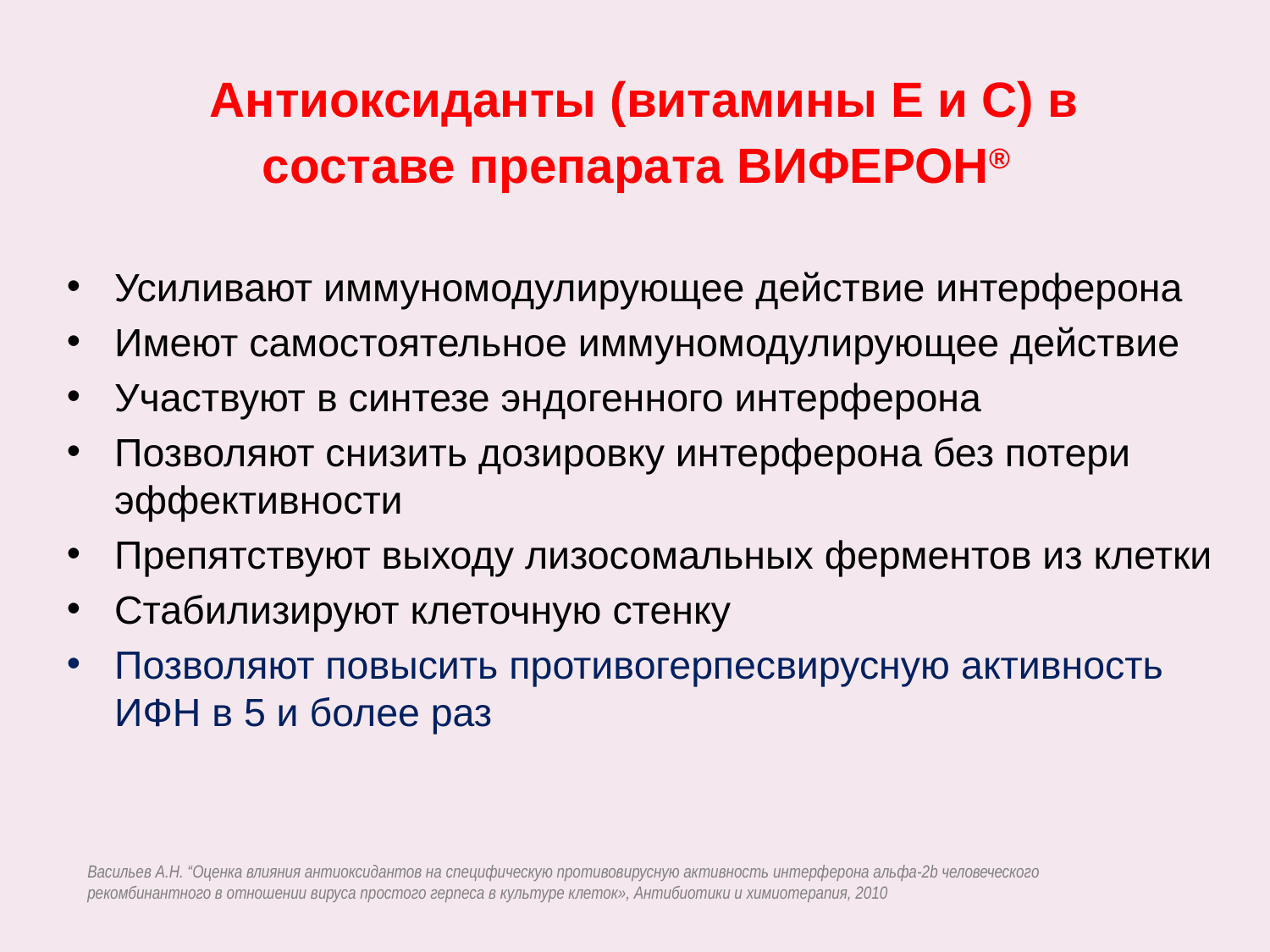

# Антиоксиданты (витамины Е и С) в составе препарата ВИФЕРОН®
Усиливают иммуномодулирующее действие интерферона
Имеют самостоятельное иммуномодулирующее действие
Участвуют в синтезе эндогенного интерферона
Позволяют снизить дозировку интерферона без потери эффективности
Препятствуют выходу лизосомальных ферментов из клетки
Стабилизируют клеточную стенку
Позволяют повысить противогерпесвирусную активность ИФН в 5 и более раз
Васильев А.Н. “Оценка влияния антиоксидантов на специфическую противовирусную активность интерферона альфа-2b человеческого рекомбинантного в отношении вируса простого герпеса в культуре клеток», Антибиотики и химиотерапия, 2010